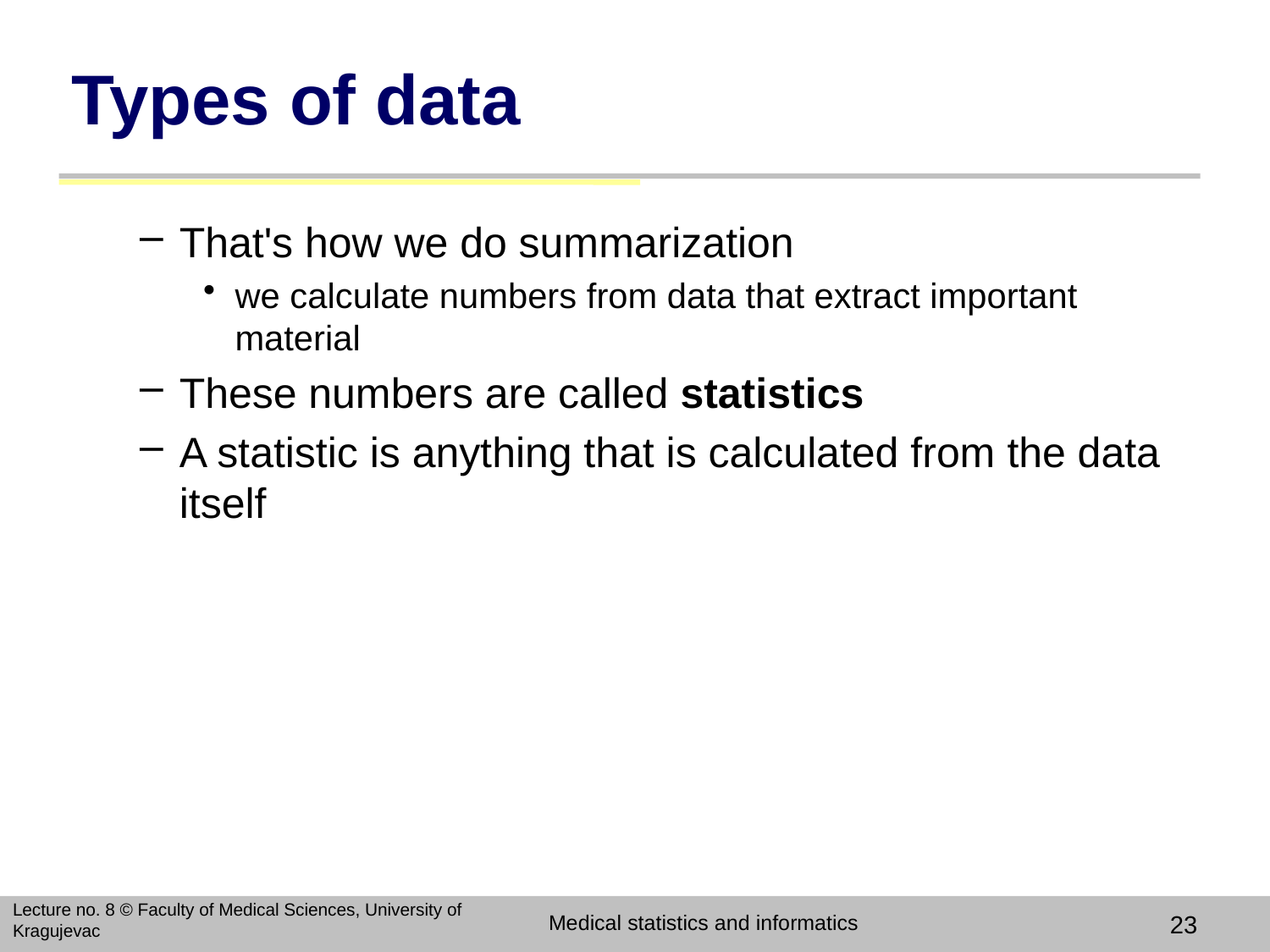

# Types of data
That's how we do summarization
we calculate numbers from data that extract important material
These numbers are called statistics
A statistic is anything that is calculated from the data itself
Lecture no. 8 © Faculty of Medical Sciences, University of Kragujevac
Medical statistics and informatics
23